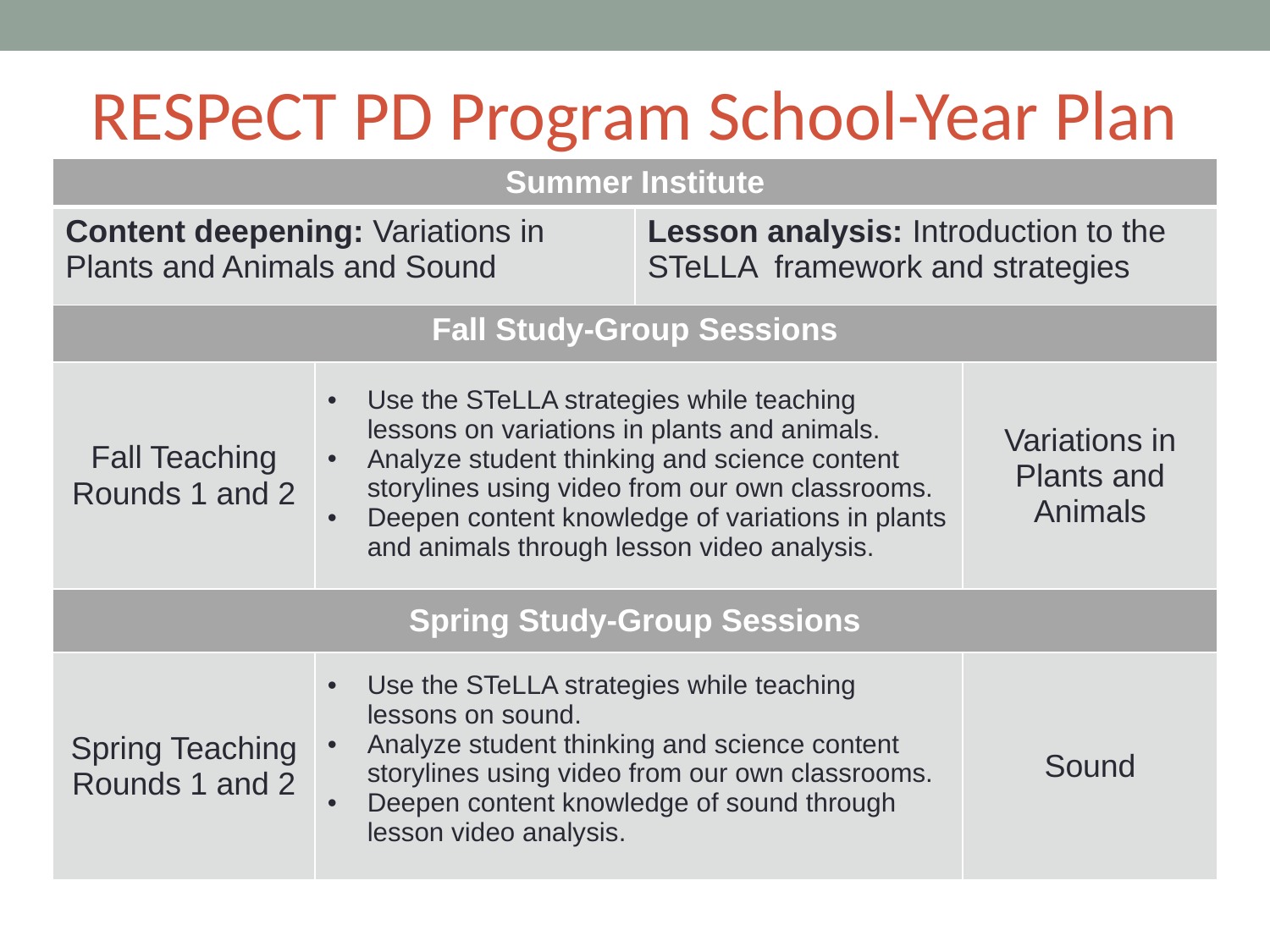

RESPeCT PD Program School-Year Plan
| Summer Institute |  |  |  |
| --- | --- | --- | --- |
| Content deepening: Variations in Plants and Animals and Sound |  | Lesson analysis: Introduction to the STeLLA framework and strategies |  |
| Fall Study-Group Sessions |  |  |  |
| Fall Teaching Rounds 1 and 2 | Use the STeLLA strategies while teaching lessons on variations in plants and animals. Analyze student thinking and science content storylines using video from our own classrooms. Deepen content knowledge of variations in plants and animals through lesson video analysis. |  | Variations in Plants and Animals |
| Spring Study-Group Sessions |  |  |  |
| Spring Teaching Rounds 1 and 2 | Use the STeLLA strategies while teaching lessons on sound. Analyze student thinking and science content storylines using video from our own classrooms. Deepen content knowledge of sound through lesson video analysis. |  | Sound |